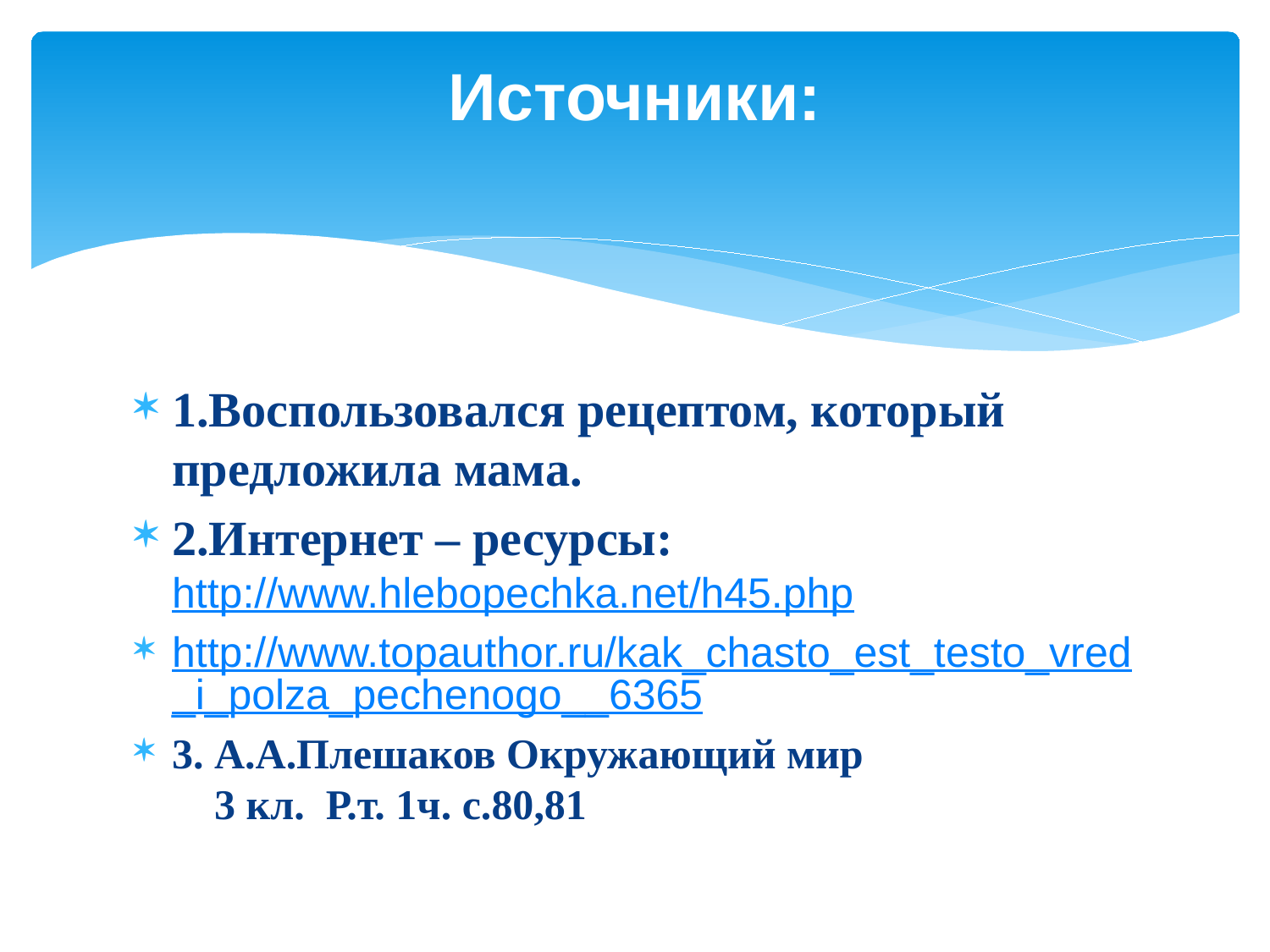

# Источники:
1.Воспользовался рецептом, который предложила мама.
2.Интернет – ресурсы: http://www.hlebopechka.net/h45.php
http://www.topauthor.ru/kak_chasto_est_testo_vred_i_polza_pechenogo__6365
3. А.А.Плешаков Окружающий мир                              3 кл.  Р.т. 1ч. с.80,81